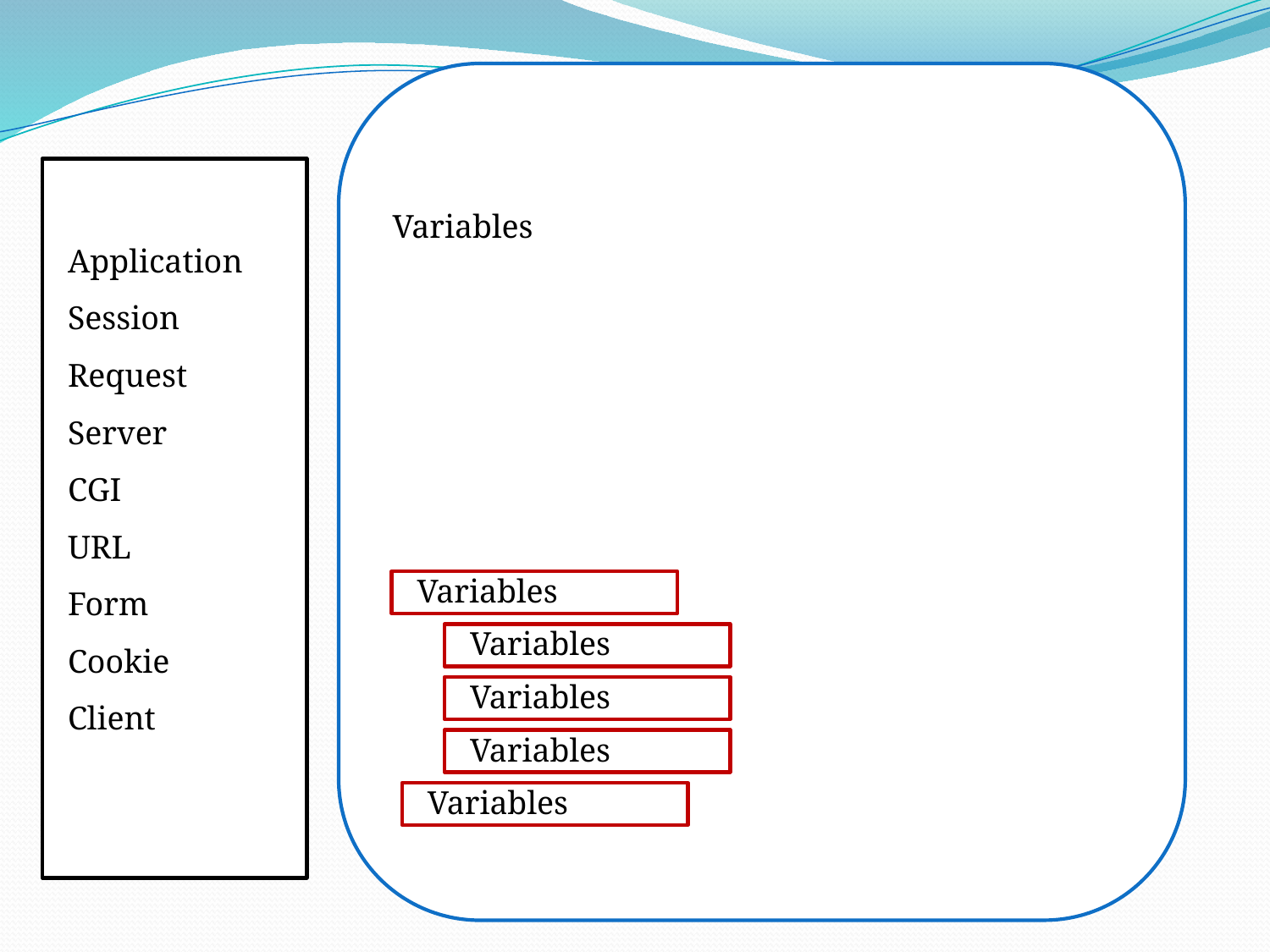

Variables
Application
Session
Request
Server
CGI
URL
Form
Cookie
Client
Variables
Variables
Variables
Variables
Variables